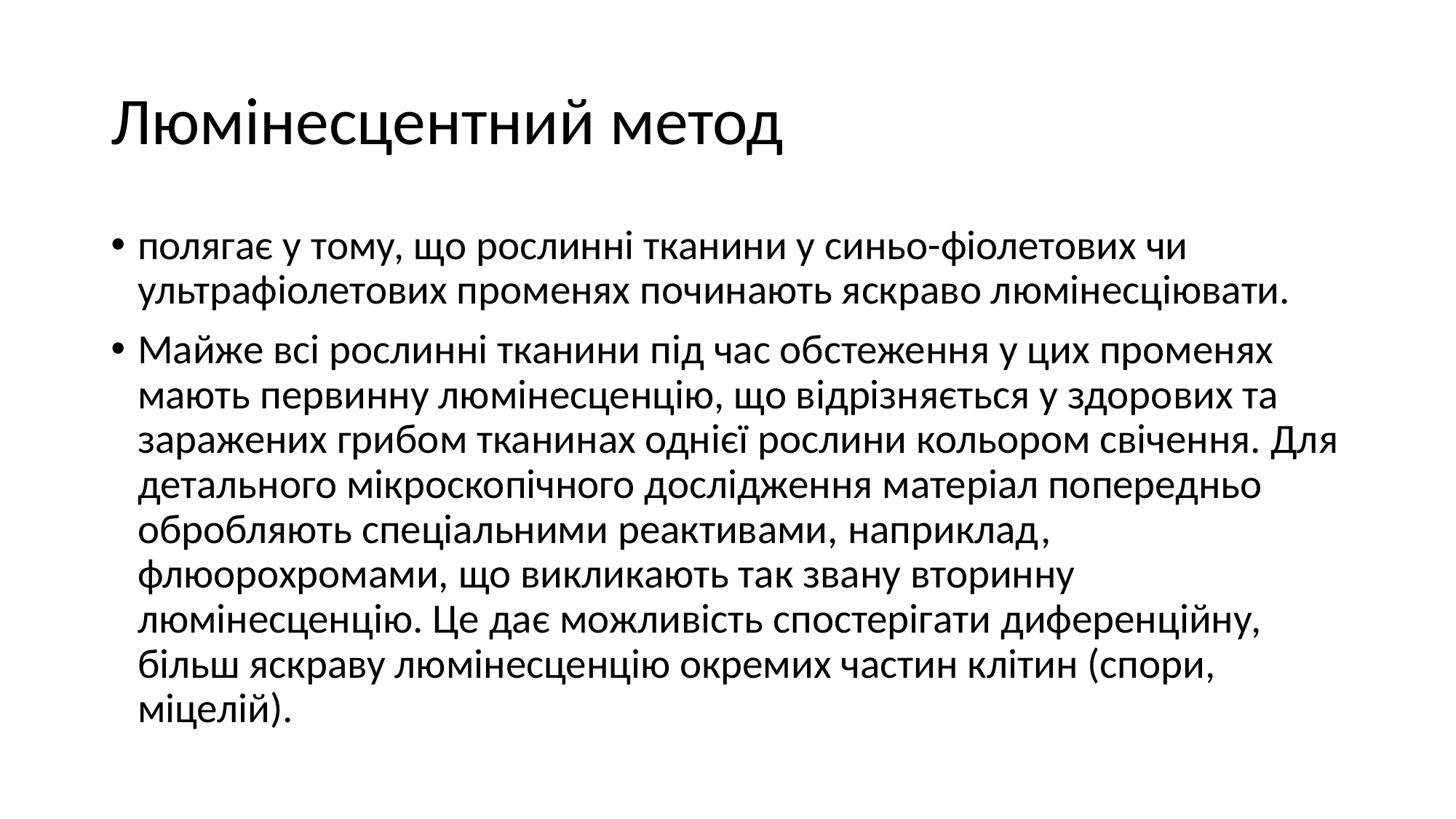

# Люмінесцентний метод
полягає у тому, що рослинні тканини у синьо-фіолетових чи ультрафіолетових променях починають яскраво люмінесціювати.
Майже всі рослинні тканини під час обстеження у цих променях мають первинну люмінесценцію, що відрізняється у здорових та заражених грибом тканинах однієї рослини кольором свічення. Для детального мікроскопічного дослідження матеріал попередньо обробляють спеціальними реактивами, наприклад, флюорохромами, що викликають так звану вторинну люмінесценцію. Це дає можливість спостерігати диференційну, більш яскраву люмінесценцію окремих частин клітин (спори, міцелій).